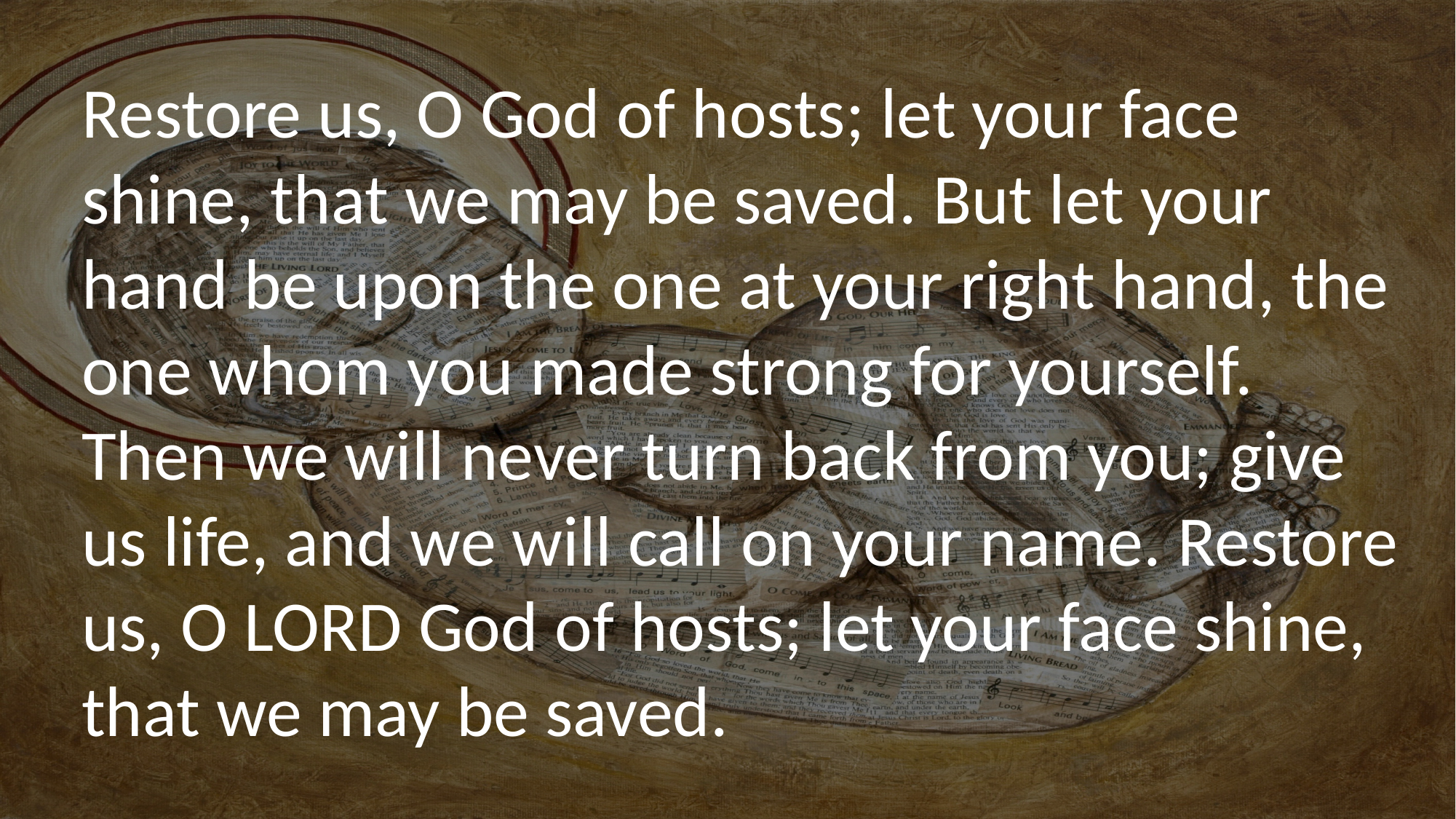

Restore us, O God of hosts; let your face shine, that we may be saved. But let your hand be upon the one at your right hand, the one whom you made strong for yourself. Then we will never turn back from you; give us life, and we will call on your name. Restore us, O LORD God of hosts; let your face shine, that we may be saved.